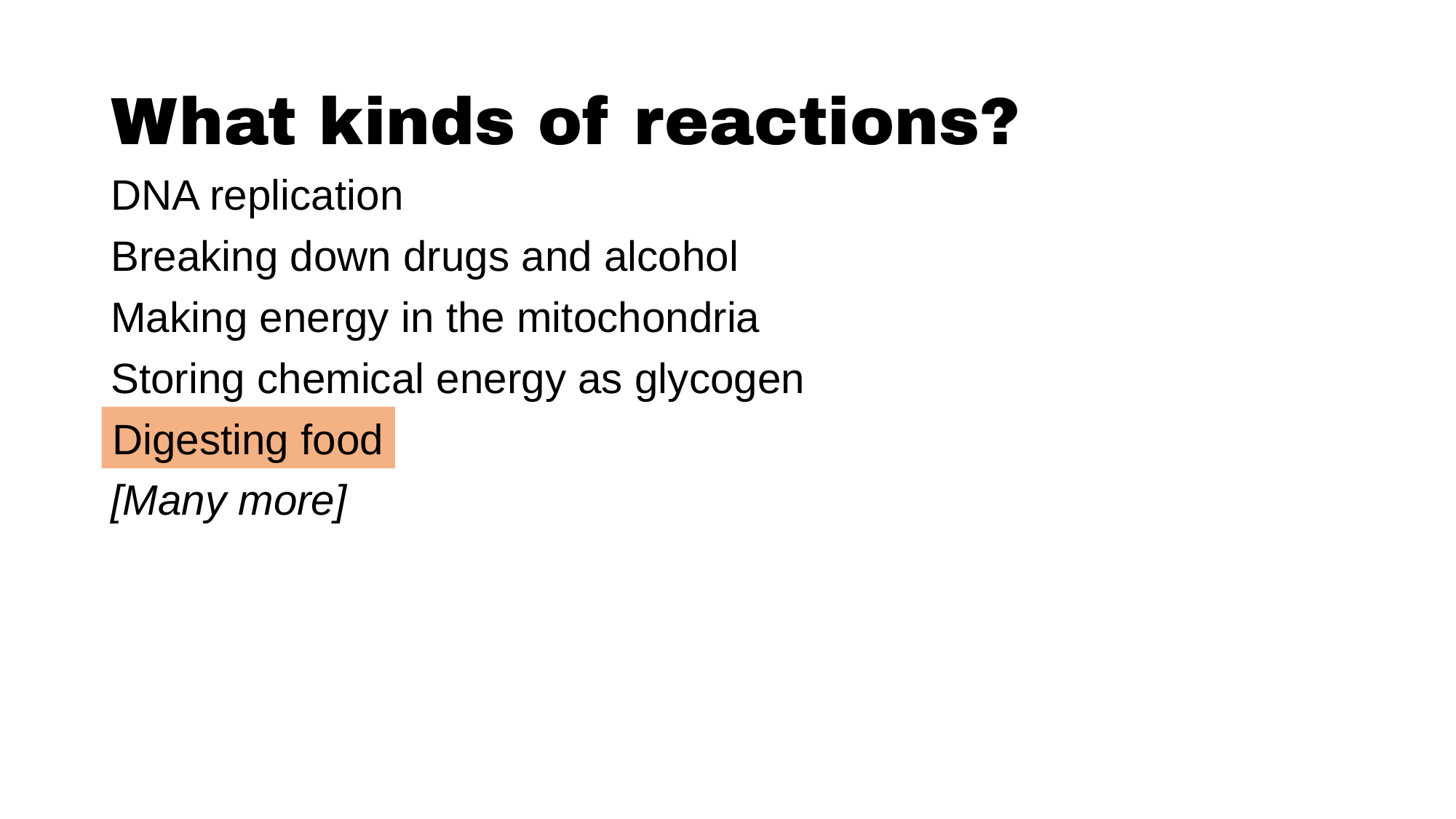

# What kinds of reactions?
DNA replication
Breaking down drugs and alcohol
Making energy in the mitochondria
Storing chemical energy as glycogen
Digesting food
[Many more]
Digesting food